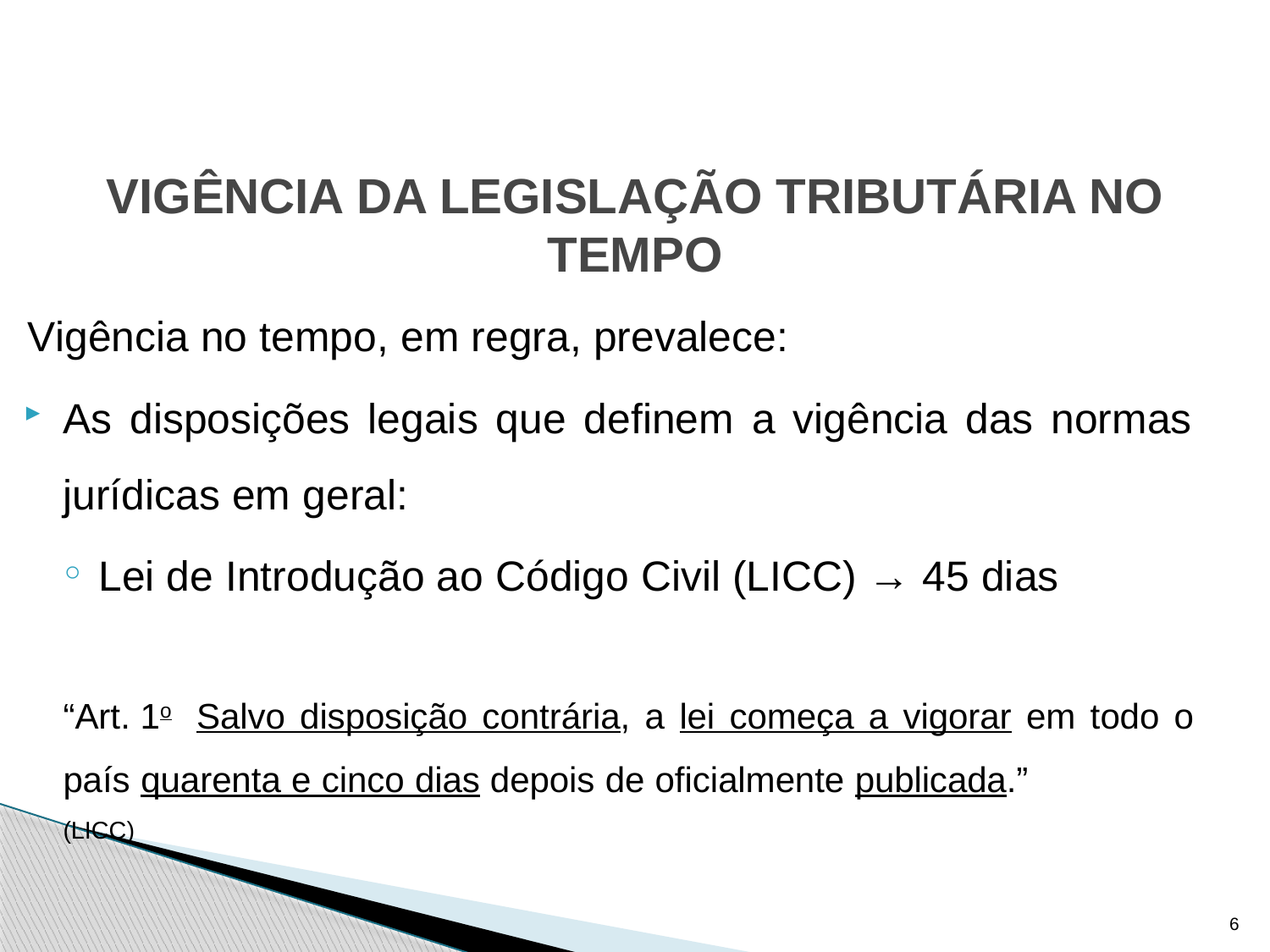

# VIGÊNCIA DA LEGISLAÇÃO TRIBUTÁRIA NO TEMPO
Vigência no tempo, em regra, prevalece:
As disposições legais que definem a vigência das normas jurídicas em geral:
Lei de Introdução ao Código Civil (LICC) → 45 dias

	“Art. 1o  Salvo disposição contrária, a lei começa a vigorar em todo o país quarenta e cinco dias depois de oficialmente publicada.” 							        (LICC)

6